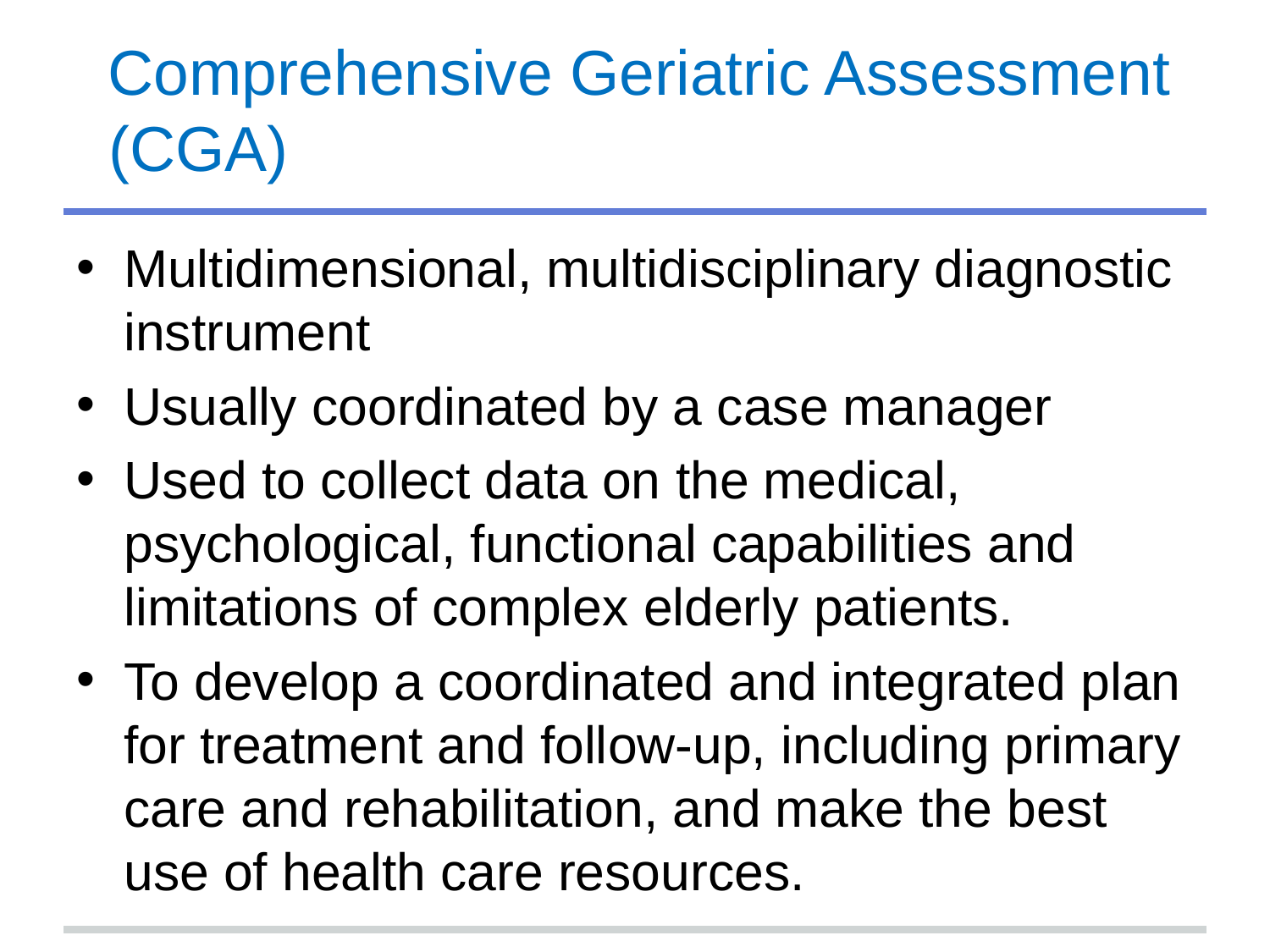

# Comprehensive Geriatric Assessment  (CGA)
Multidimensional, multidisciplinary diagnostic instrument
Usually coordinated by a case manager
Used to collect data on the medical, psychological, functional capabilities and limitations of complex elderly patients.
To develop a coordinated and integrated plan for treatment and follow-up, including primary care and rehabilitation, and make the best use of health care resources.